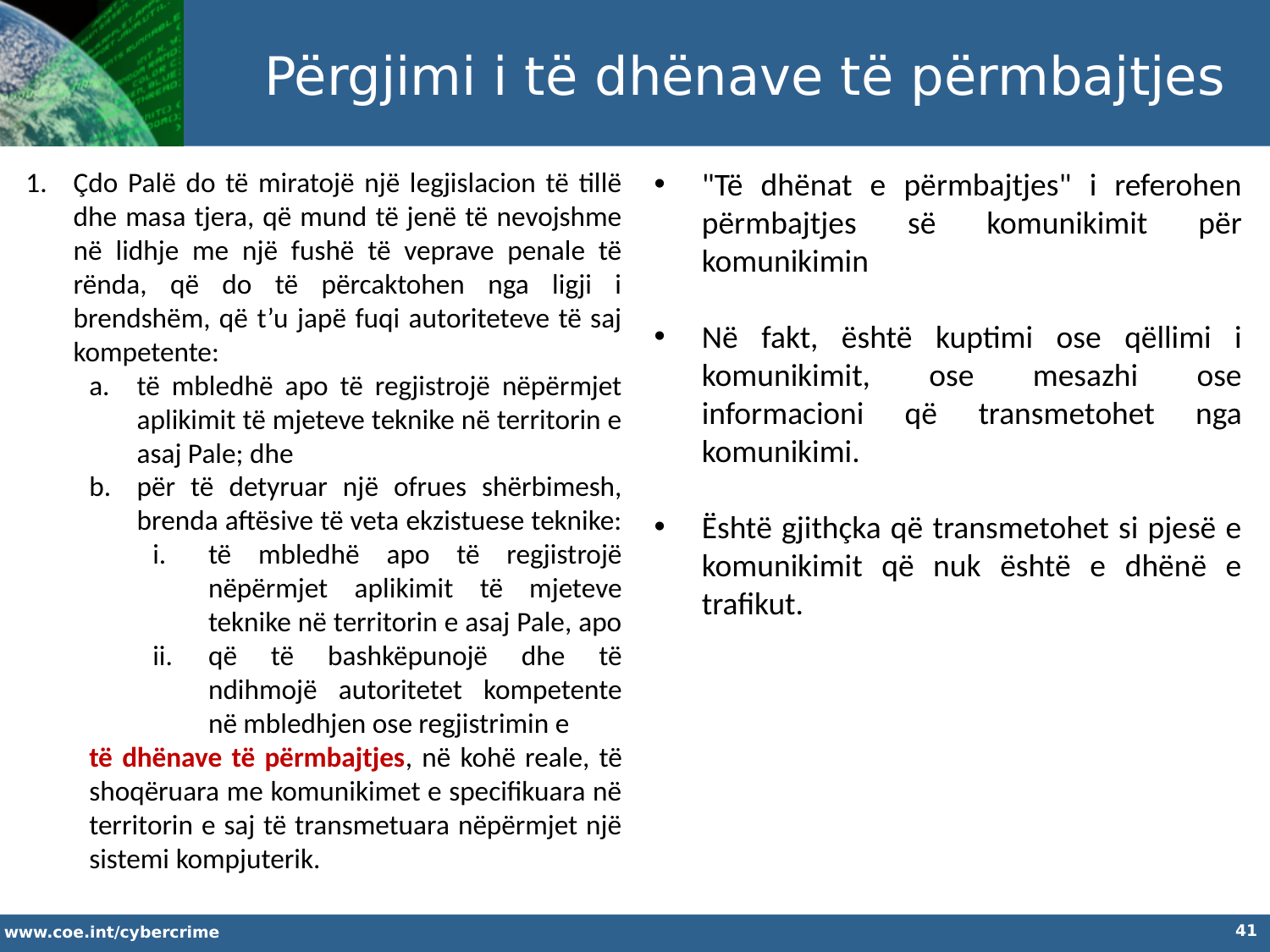

Përgjimi i të dhënave të përmbajtjes
Çdo Palë do të miratojë një legjislacion të tillë dhe masa tjera, që mund të jenë të nevojshme në lidhje me një fushë të veprave penale të rënda, që do të përcaktohen nga ligji i brendshëm, që t’u japë fuqi autoriteteve të saj kompetente:
të mbledhë apo të regjistrojë nëpërmjet aplikimit të mjeteve teknike në territorin e asaj Pale; dhe
për të detyruar një ofrues shërbimesh, brenda aftësive të veta ekzistuese teknike:
të mbledhë apo të regjistrojë nëpërmjet aplikimit të mjeteve teknike në territorin e asaj Pale, apo
që të bashkëpunojë dhe të ndihmojë autoritetet kompetente në mbledhjen ose regjistrimin e
të dhënave të përmbajtjes, në kohë reale, të shoqëruara me komunikimet e specifikuara në territorin e saj të transmetuara nëpërmjet një sistemi kompjuterik.
"Të dhënat e përmbajtjes" i referohen përmbajtjes së komunikimit për komunikimin

Në fakt, është kuptimi ose qëllimi i komunikimit, ose mesazhi ose informacioni që transmetohet nga komunikimi.

Është gjithçka që transmetohet si pjesë e komunikimit që nuk është e dhënë e trafikut.